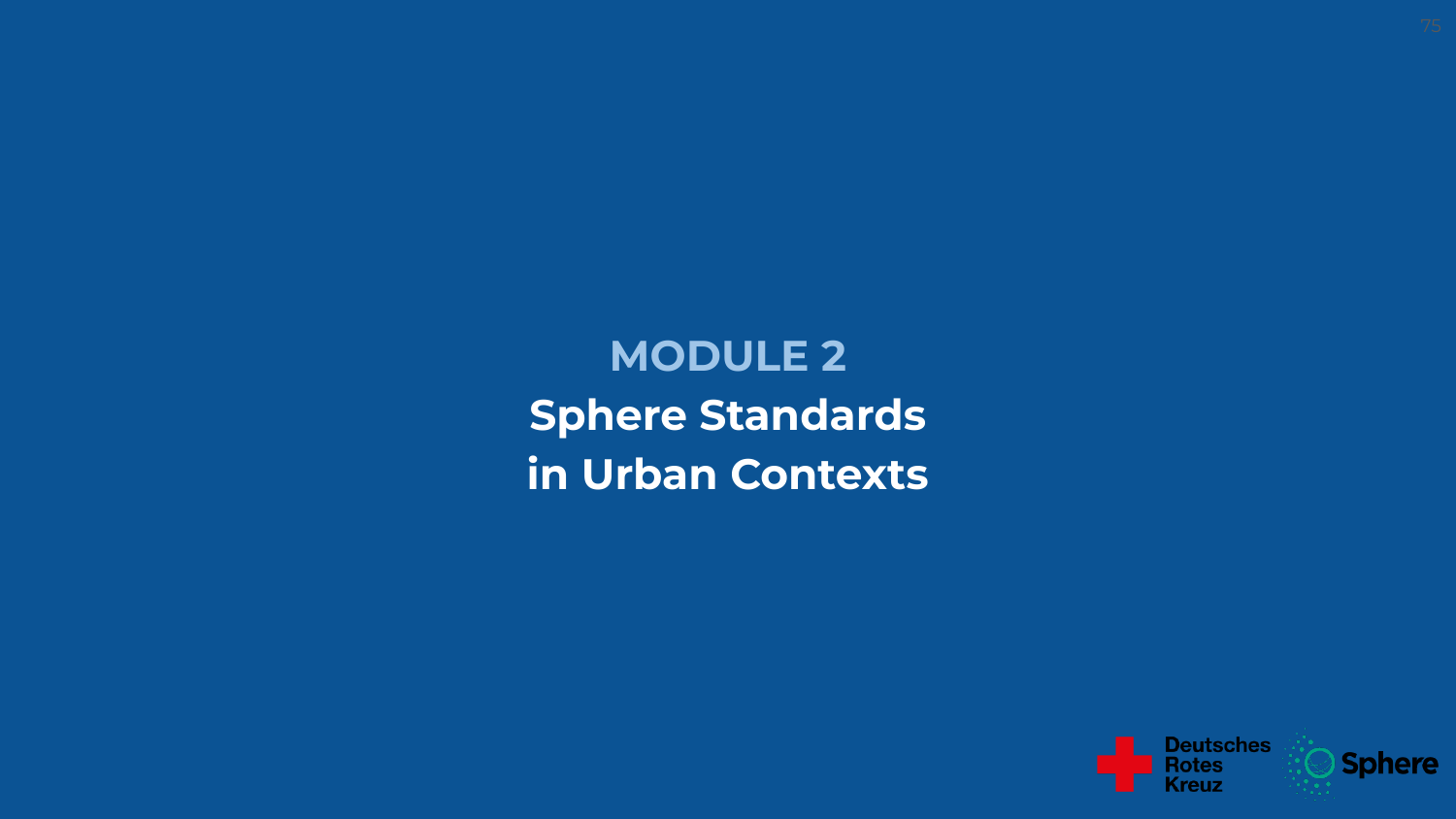

75
# MODULE 2 Sphere Standards
in Urban Contexts